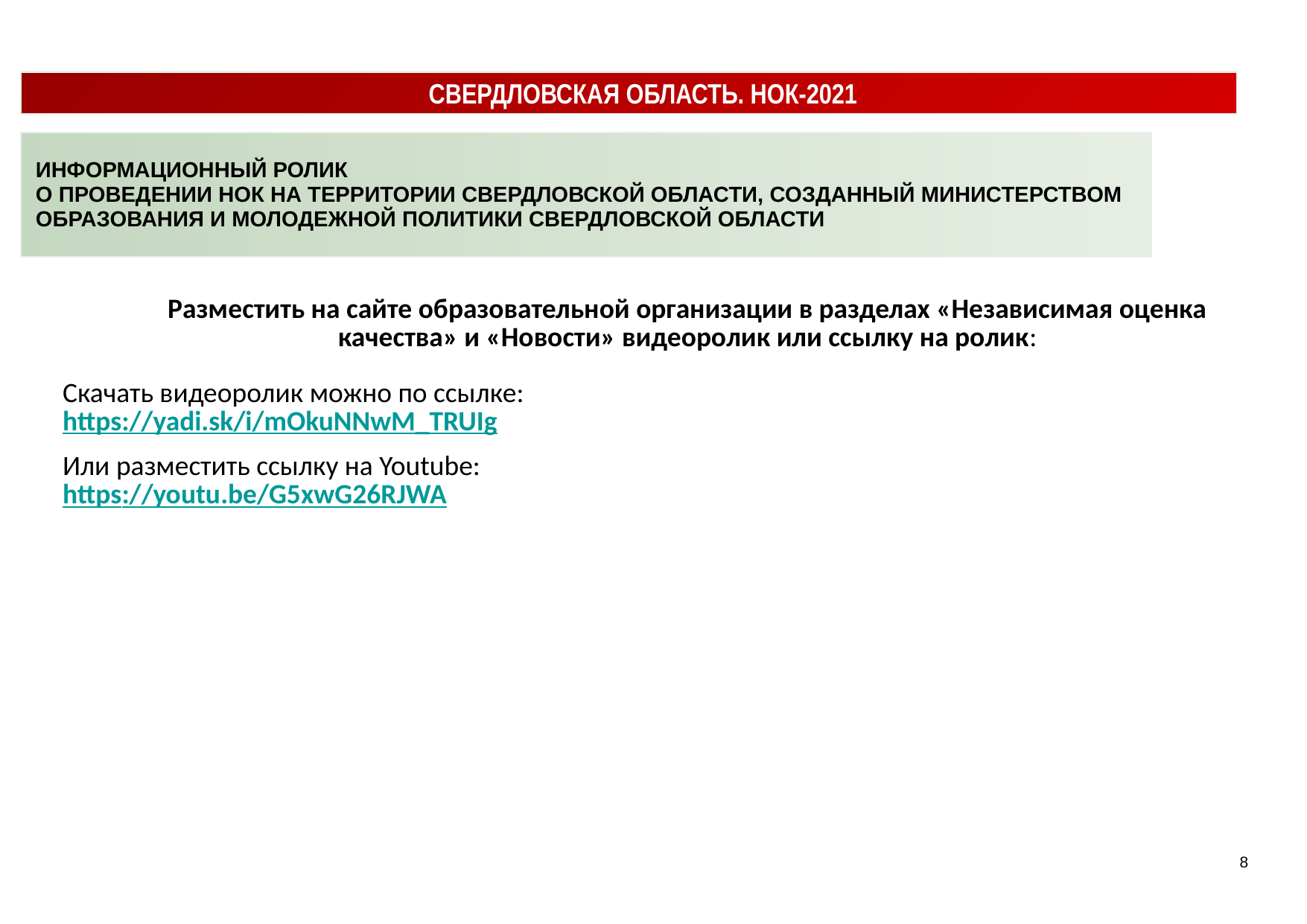

СВЕРДЛОВСКАЯ ОБЛАСТЬ. НОК-2021

ИНФОРМАЦИОННЫЙ РОЛИК
О ПРОВЕДЕНИИ НОК НА ТЕРРИТОРИИ СВЕРДЛОВСКОЙ ОБЛАСТИ, СОЗДАННЫЙ МИНИСТЕРСТВОМ ОБРАЗОВАНИЯ И МОЛОДЕЖНОЙ ПОЛИТИКИ СВЕРДЛОВСКОЙ ОБЛАСТИ
| Разместить на сайте образовательной организации в разделах «Независимая оценка качества» и «Новости» видеоролик или ссылку на ролик: Скачать видеоролик можно по ссылке: https://yadi.sk/i/mOkuNNwM\_TRUIg Или разместить ссылку на Youtube: https://youtu.be/G5xwG26RJWA |
| --- |
8